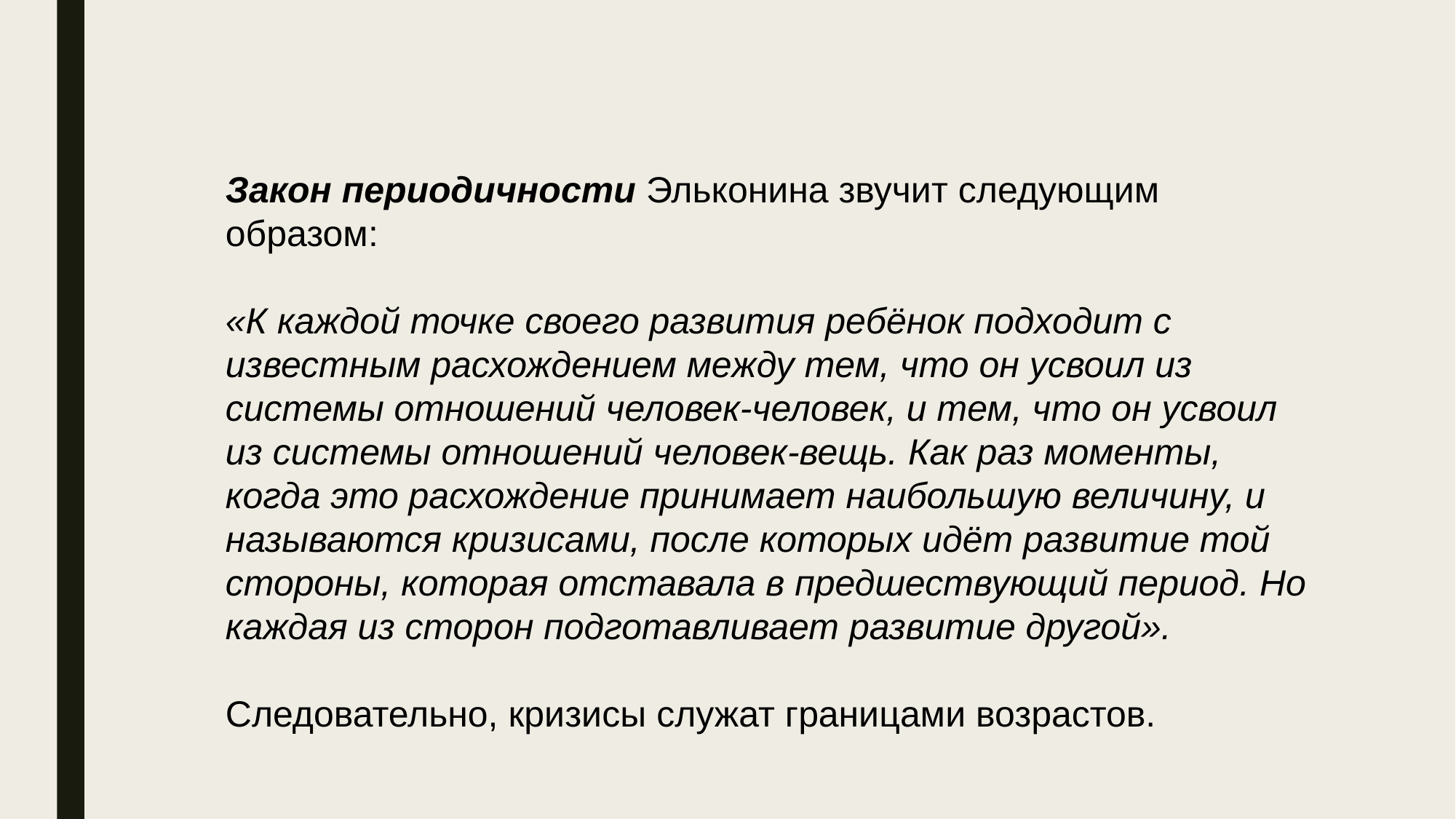

Закон периодичности Эльконина звучит следующим образом:

«К каждой точке своего развития ребёнок подходит с известным расхождением между тем, что он усвоил из системы отношений человек-человек, и тем, что он усвоил из системы отношений человек-вещь. Как раз моменты, когда это расхождение принимает наибольшую величину, и называются кризисами, после которых идёт развитие той стороны, которая отставала в предшествующий период. Но каждая из сторон подготавливает развитие другой».

Следовательно, кризисы служат границами возрастов.